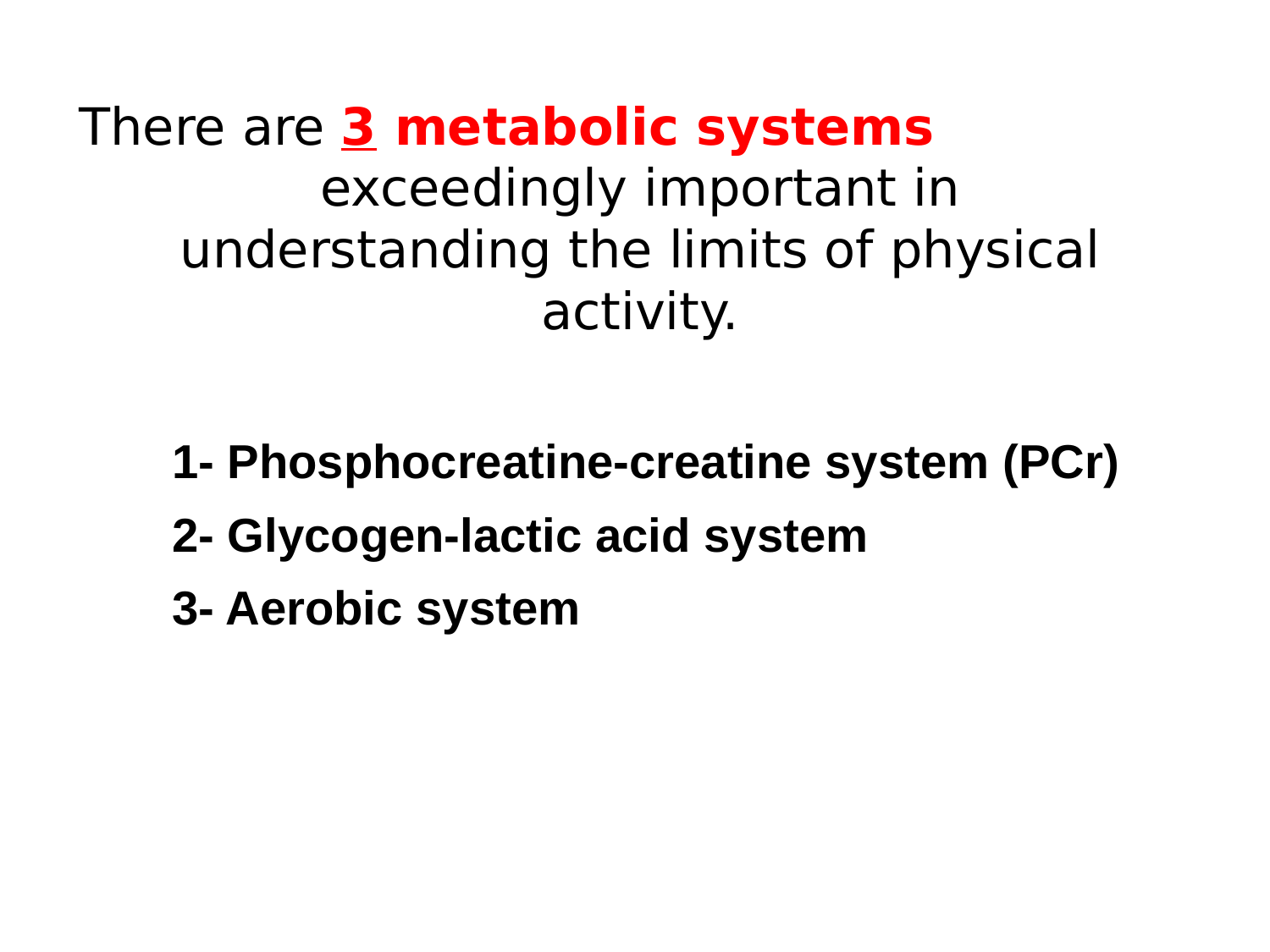

There are 3 metabolic systems

exceedingly important in

understanding the limits of physical

activity.

1- Phosphocreatine-creatine system (PCr)
2- Glycogen-lactic acid system
3- Aerobic system